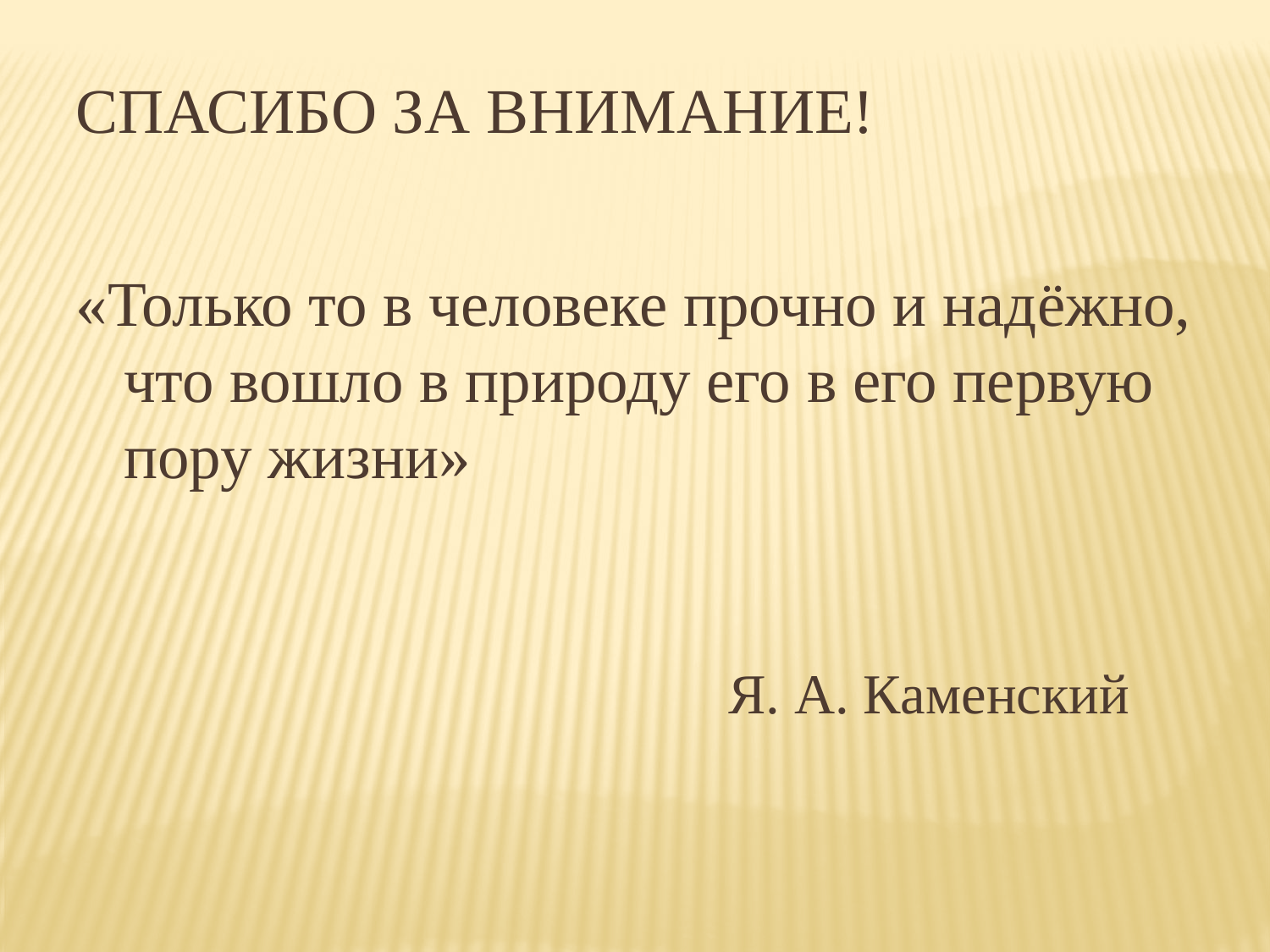

Спасибо за внимание!

«Только то в человеке прочно и надёжно, что вошло в природу его в его первую пору жизни»

                                              Я. А. Каменский